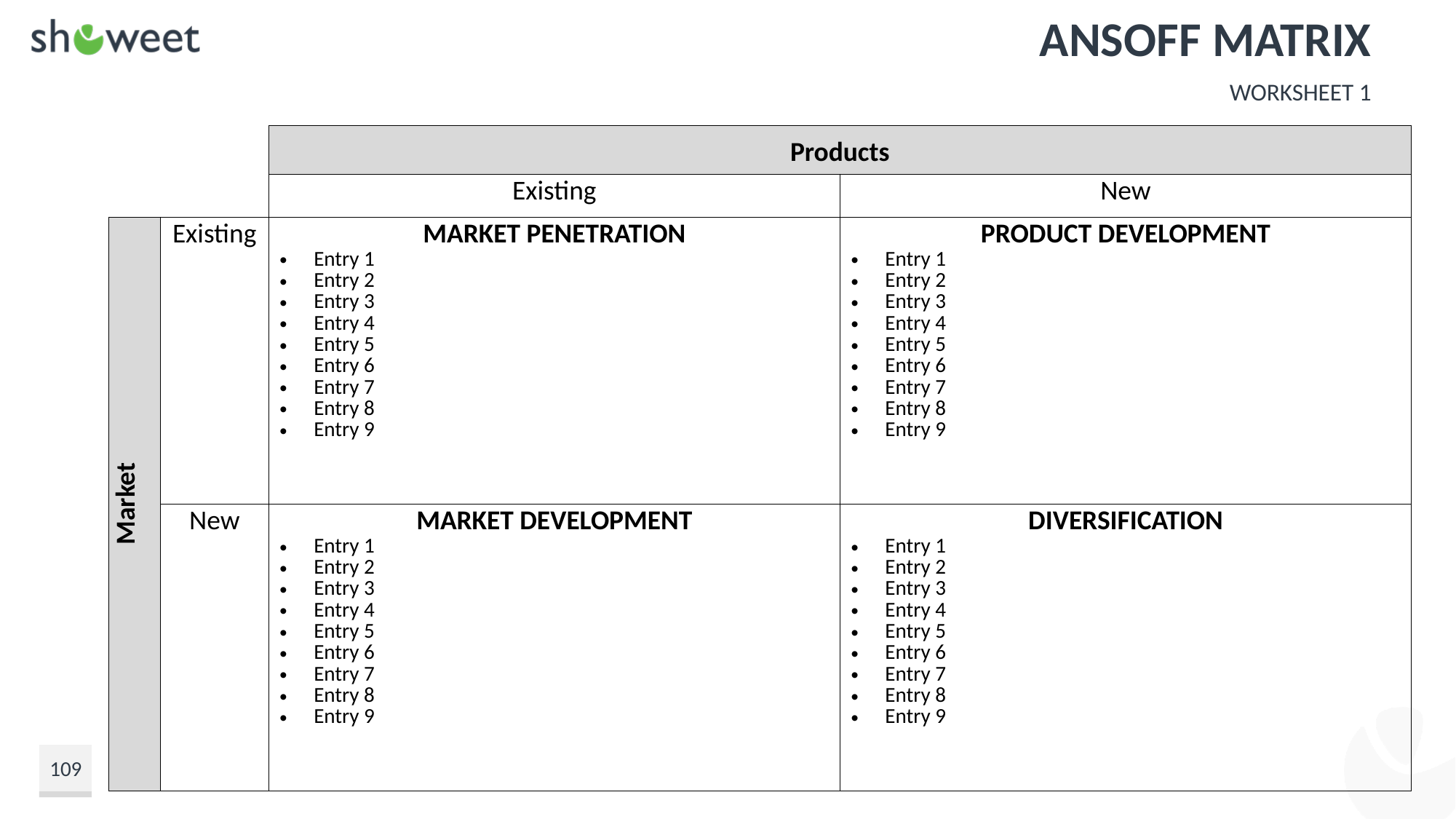

# Ansoff Matrix
Worksheet 1
|  |  | Products |  |
| --- | --- | --- | --- |
|  |  | Existing | New |
| Market | Existing | MARKET PENETRATION Entry 1 Entry 2 Entry 3 Entry 4 Entry 5 Entry 6 Entry 7 Entry 8 Entry 9 | PRODUCT DEVELOPMENT Entry 1 Entry 2 Entry 3 Entry 4 Entry 5 Entry 6 Entry 7 Entry 8 Entry 9 |
|  | New | MARKET DEVELOPMENT Entry 1 Entry 2 Entry 3 Entry 4 Entry 5 Entry 6 Entry 7 Entry 8 Entry 9 | DIVERSIFICATION Entry 1 Entry 2 Entry 3 Entry 4 Entry 5 Entry 6 Entry 7 Entry 8 Entry 9 |
109